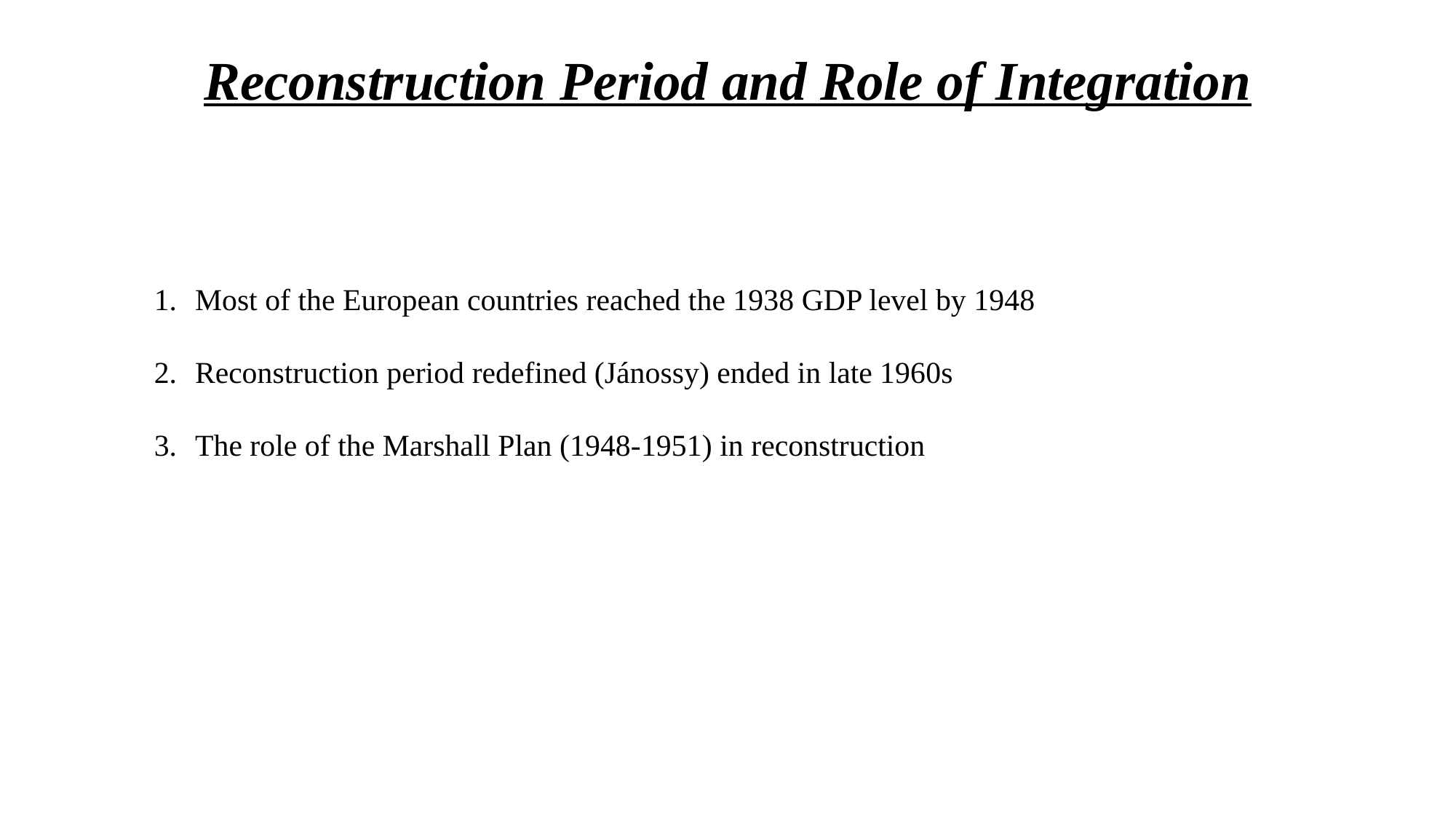

# Reconstruction Period and Role of Integration
Most of the European countries reached the 1938 GDP level by 1948
Reconstruction period redefined (Jánossy) ended in late 1960s
The role of the Marshall Plan (1948-1951) in reconstruction